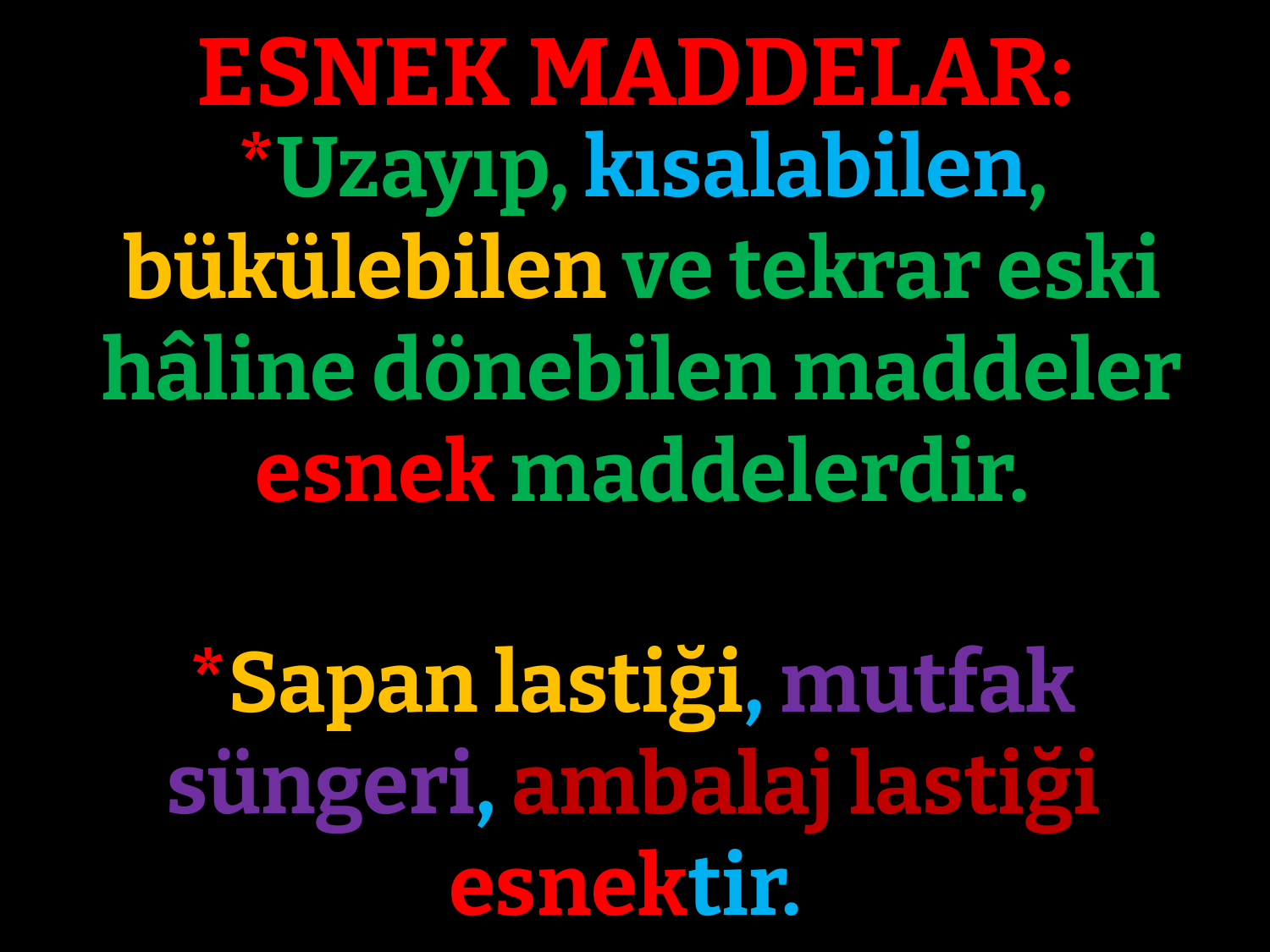

ESNEK MADDELAR:
*Uzayıp, kısalabilen, bükülebilen ve tekrar eski hâline dönebilen maddeler esnek maddelerdir.
#
*Sapan lastiği, mutfak süngeri, ambalaj lastiği esnektir.